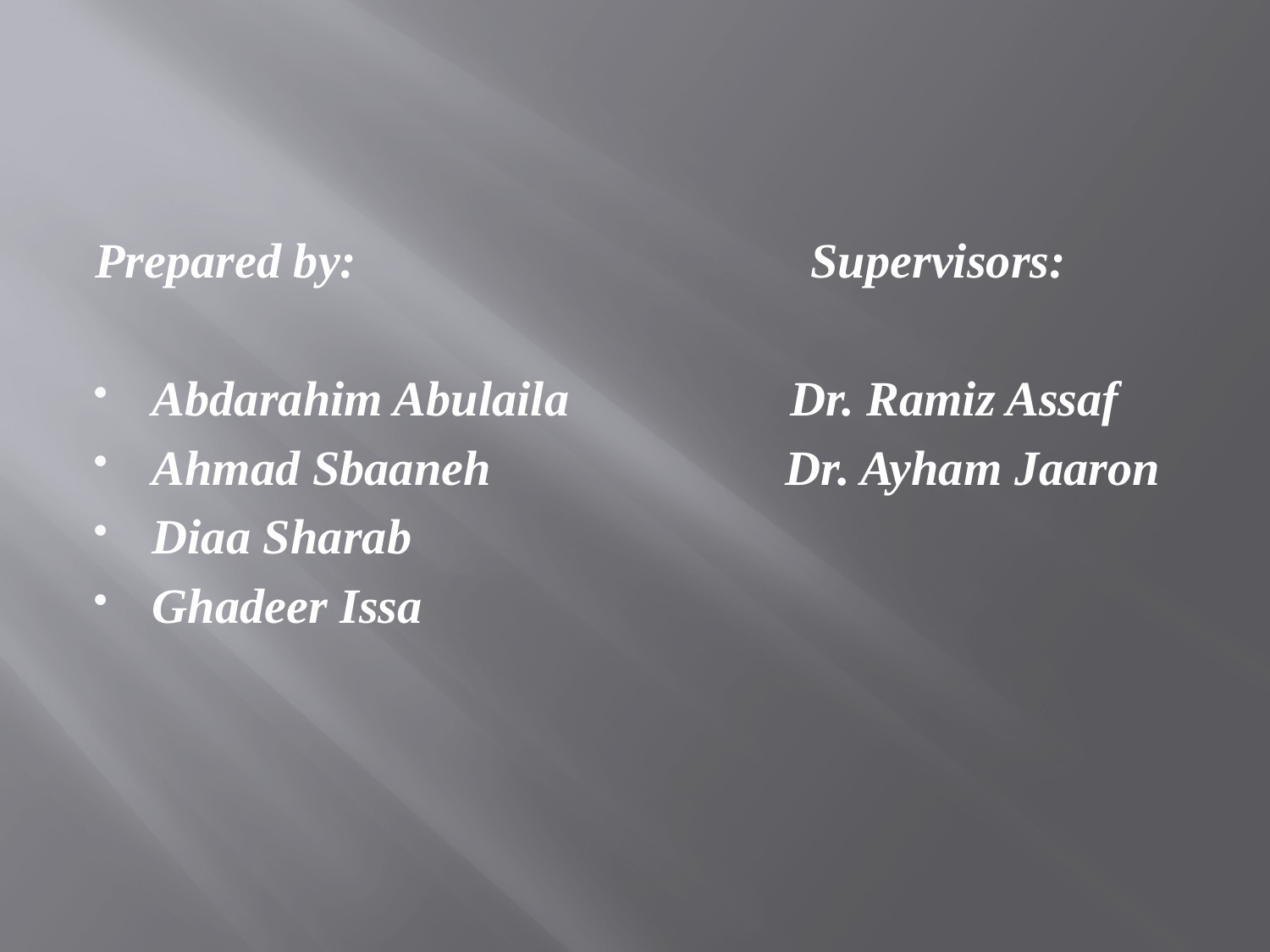

Prepared by:                                     Supervisors:

Abdarahim Abulaila                  Dr. Ramiz Assaf
Ahmad Sbaaneh                        Dr. Ayham Jaaron
Diaa Sharab
Ghadeer Issa